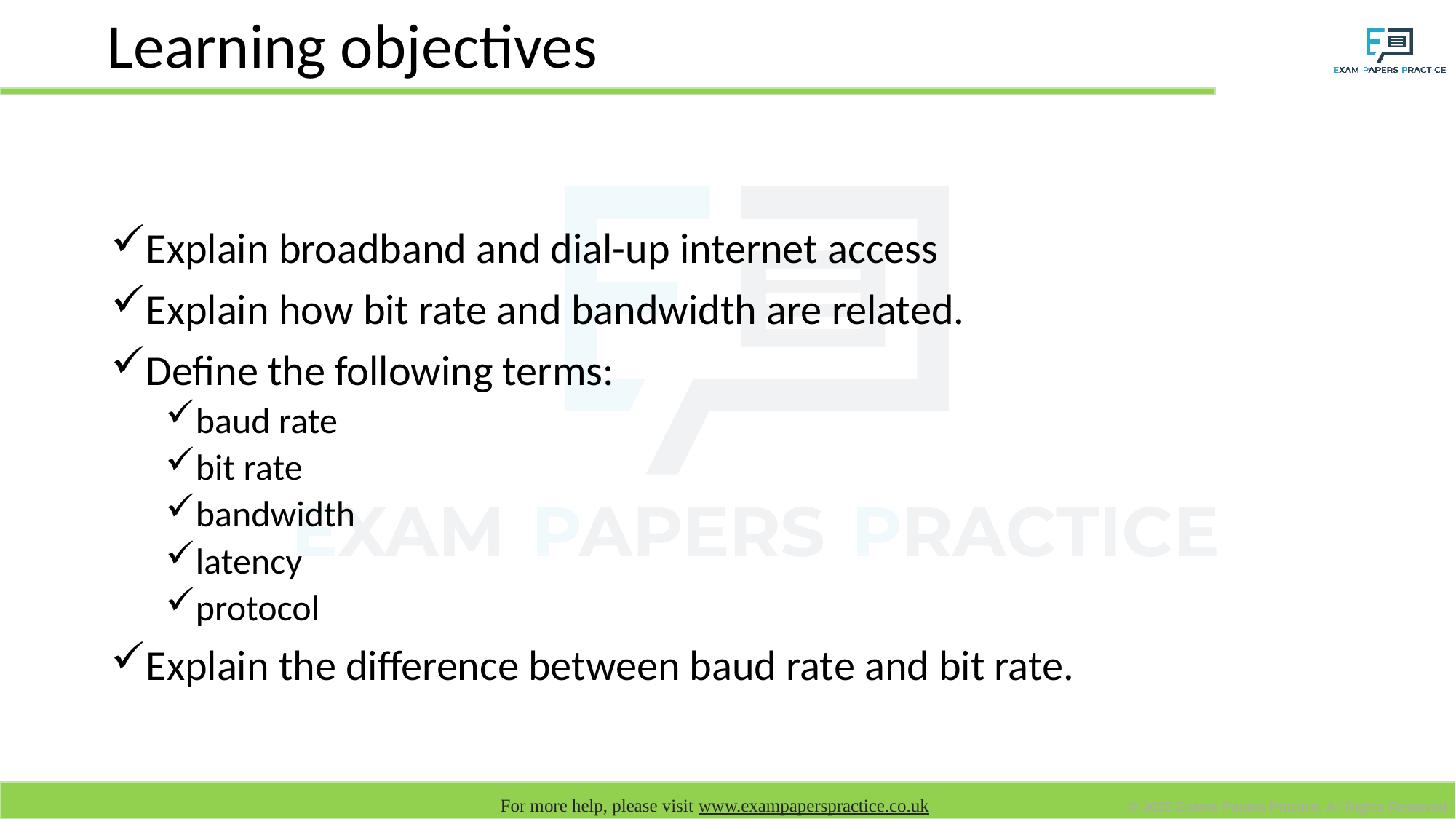

# Learning objectives
Explain broadband and dial-up internet access
Explain how bit rate and bandwidth are related.
Define the following terms:
baud rate
bit rate
bandwidth
latency
protocol
Explain the difference between baud rate and bit rate.